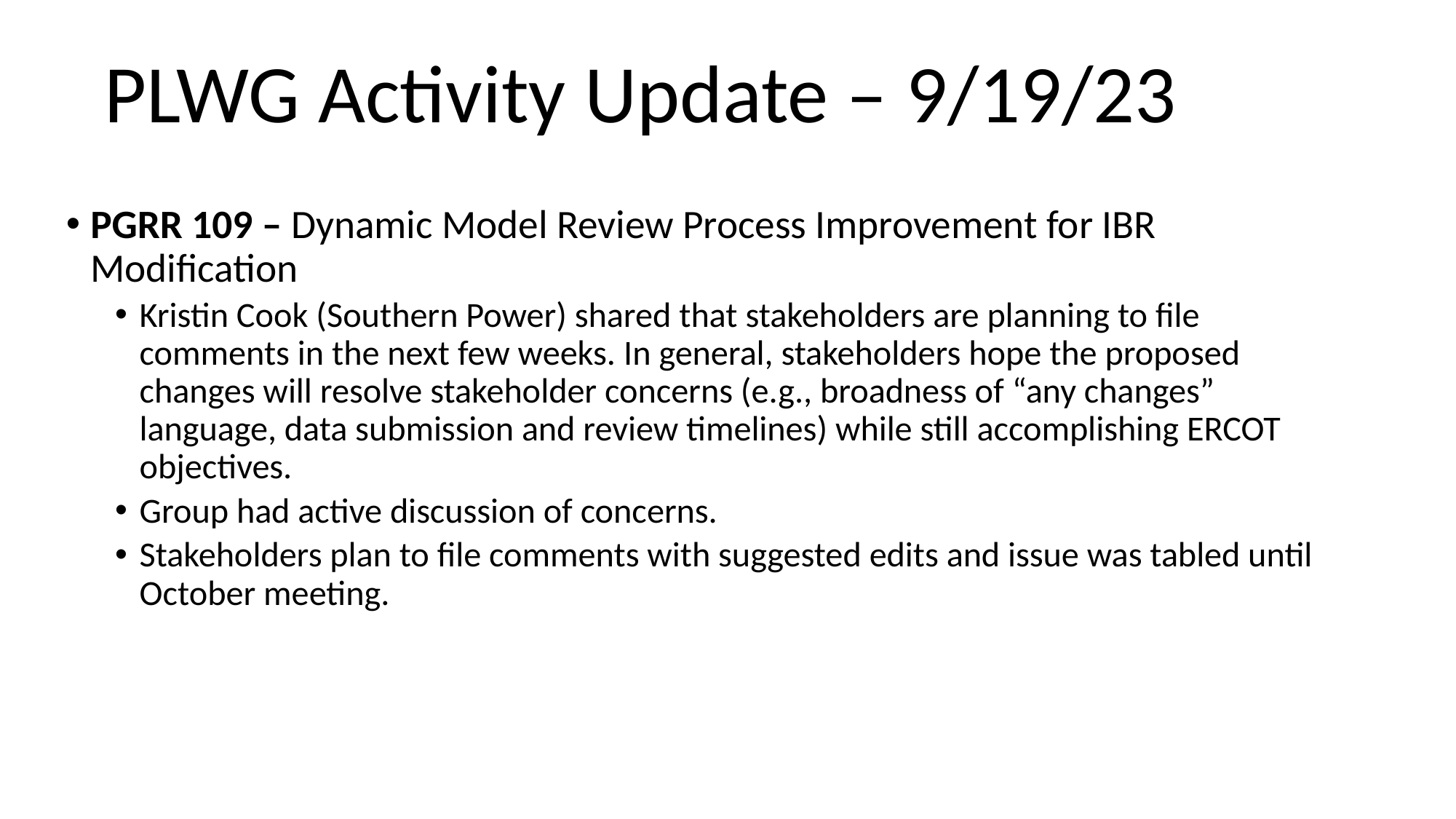

# PLWG Activity Update – 9/19/23
PGRR 109 – Dynamic Model Review Process Improvement for IBR Modification
Kristin Cook (Southern Power) shared that stakeholders are planning to file comments in the next few weeks. In general, stakeholders hope the proposed changes will resolve stakeholder concerns (e.g., broadness of “any changes” language, data submission and review timelines) while still accomplishing ERCOT objectives.
Group had active discussion of concerns.
Stakeholders plan to file comments with suggested edits and issue was tabled until October meeting.